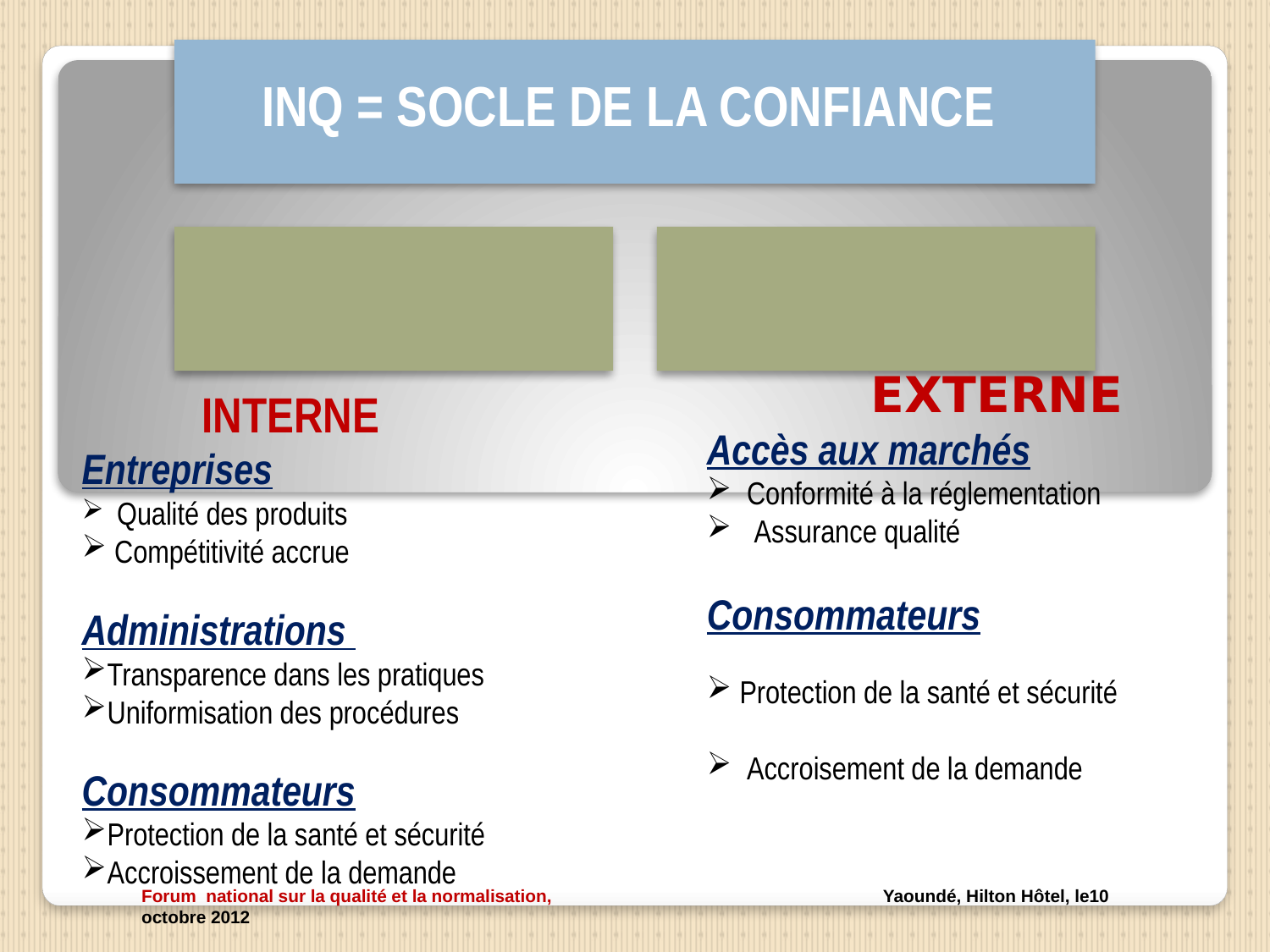

INQ = SOCLE DE LA CONFIANCE
EXTERNE
Accès aux marchés
  Conformité à la réglementation
   Assurance qualité

Consommateurs

 Protection de la santé et sécurité

  Accroisement de la demande
       INTERNE
Entreprises
  Qualité des produits
 Compétitivité accrue

Administrations
Transparence dans les pratiques
Uniformisation des procédures

Consommateurs
Protection de la santé et sécurité
Accroissement de la demande

Forum  national sur la qualité et la normalisation,                                                                    Yaoundé, Hilton Hôtel, le10 octobre 2012